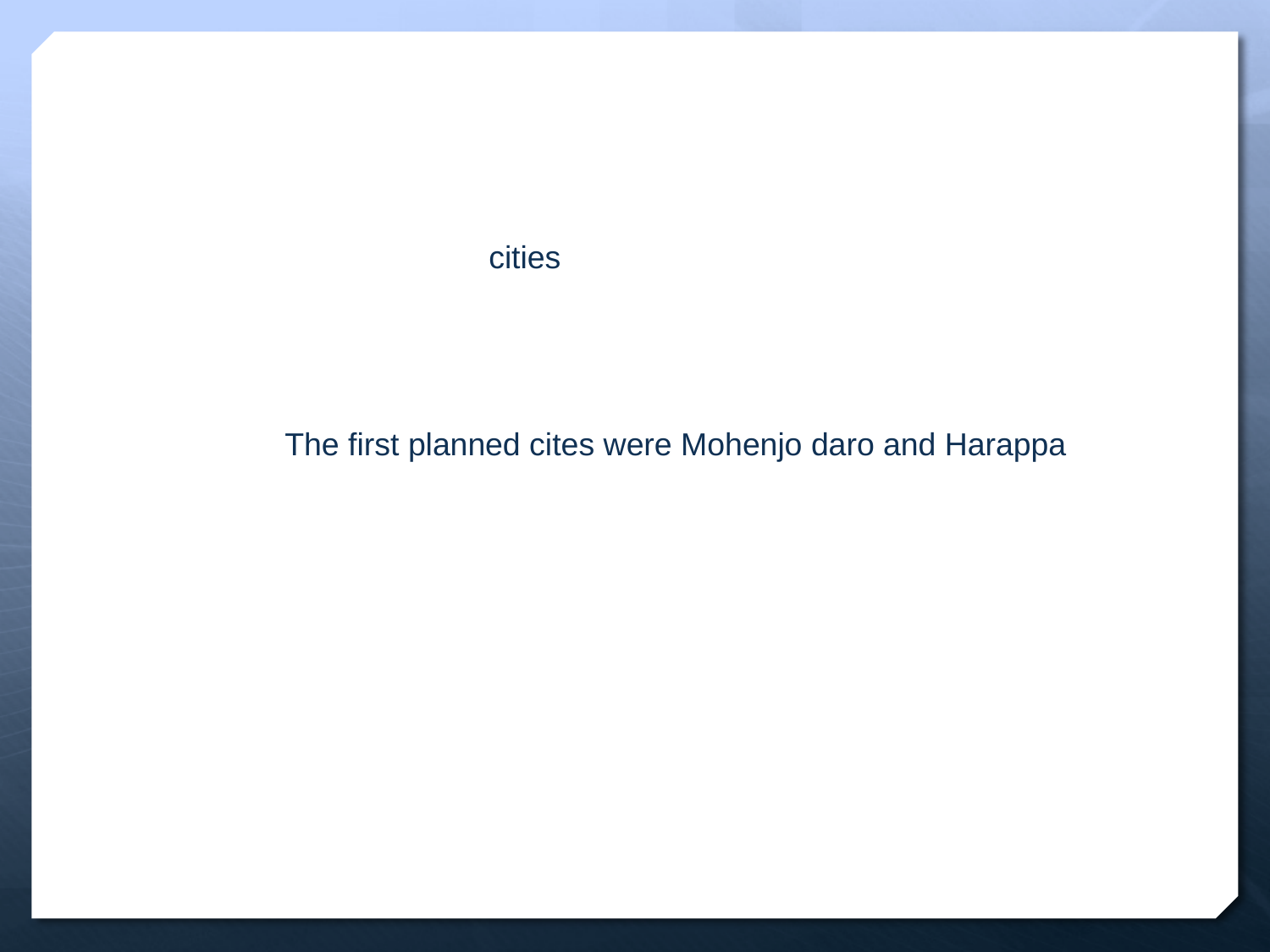

cities
The first planned cites were Mohenjo daro and Harappa